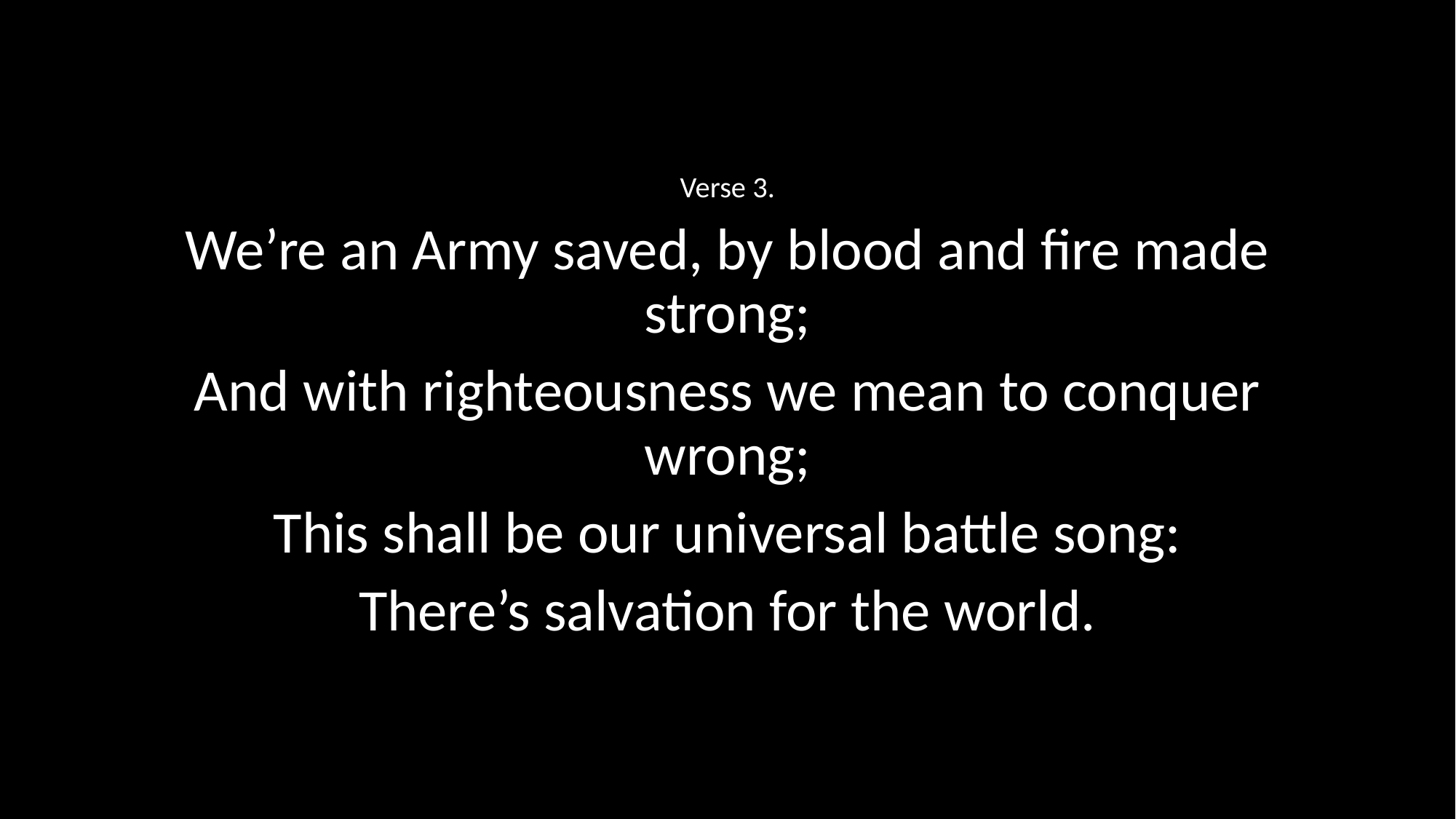

Verse 3.
We’re an Army saved, by blood and fire made strong;
And with righteousness we mean to conquer wrong;
This shall be our universal battle song:
There’s salvation for the world.